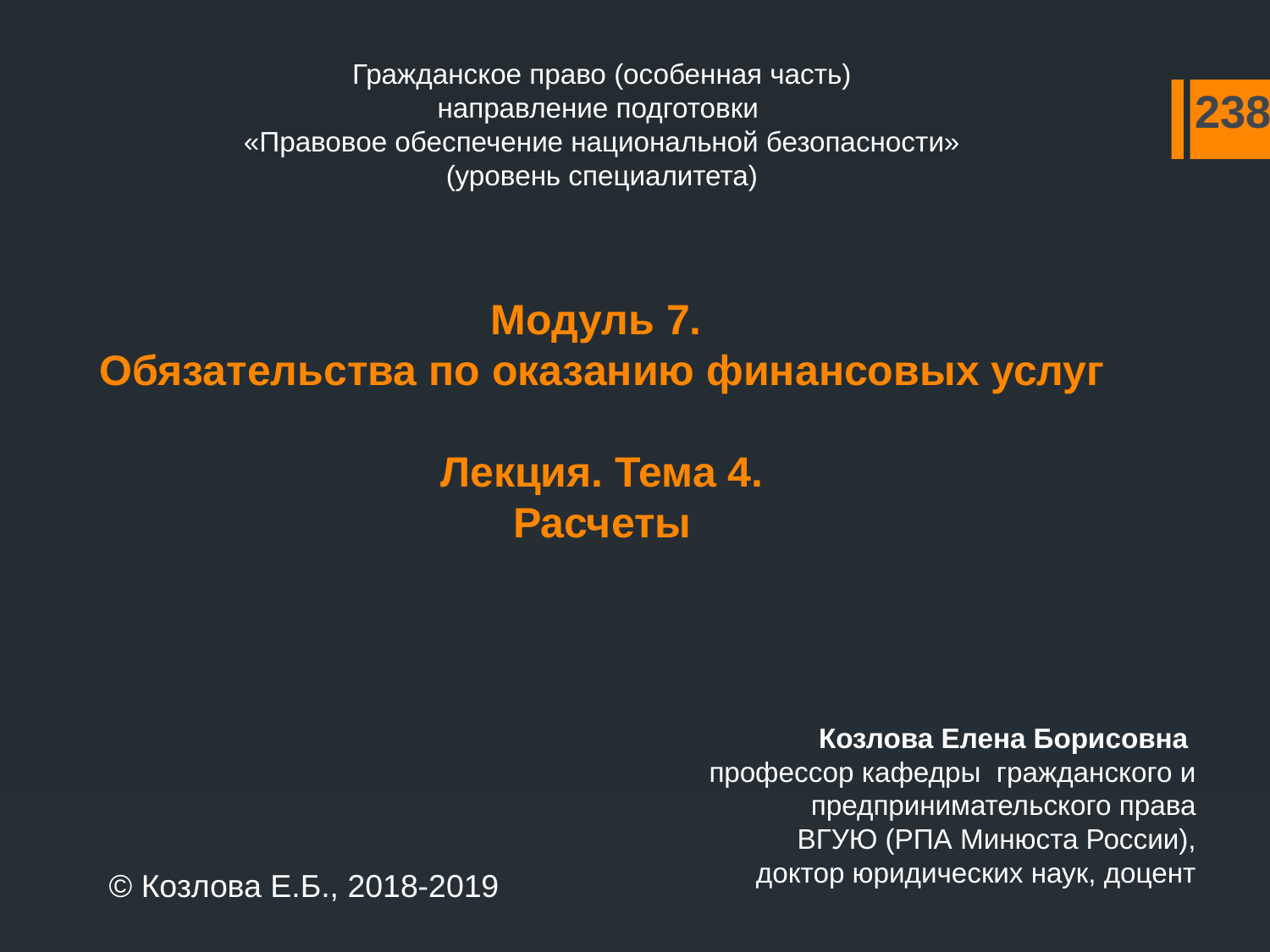

Гражданское право (особенная часть)
направление подготовки
«Правовое обеспечение национальной безопасности»
(уровень специалитета)

Модуль 7.
Обязательства по оказанию финансовых услуг

Лекция. Тема 4.
Расчеты
238
Козлова Елена Борисовна
профессор кафедры  гражданского и предпринимательского права
ВГУЮ (РПА Минюста России),
доктор юридических наук, доцент
© Козлова Е.Б., 2018-2019